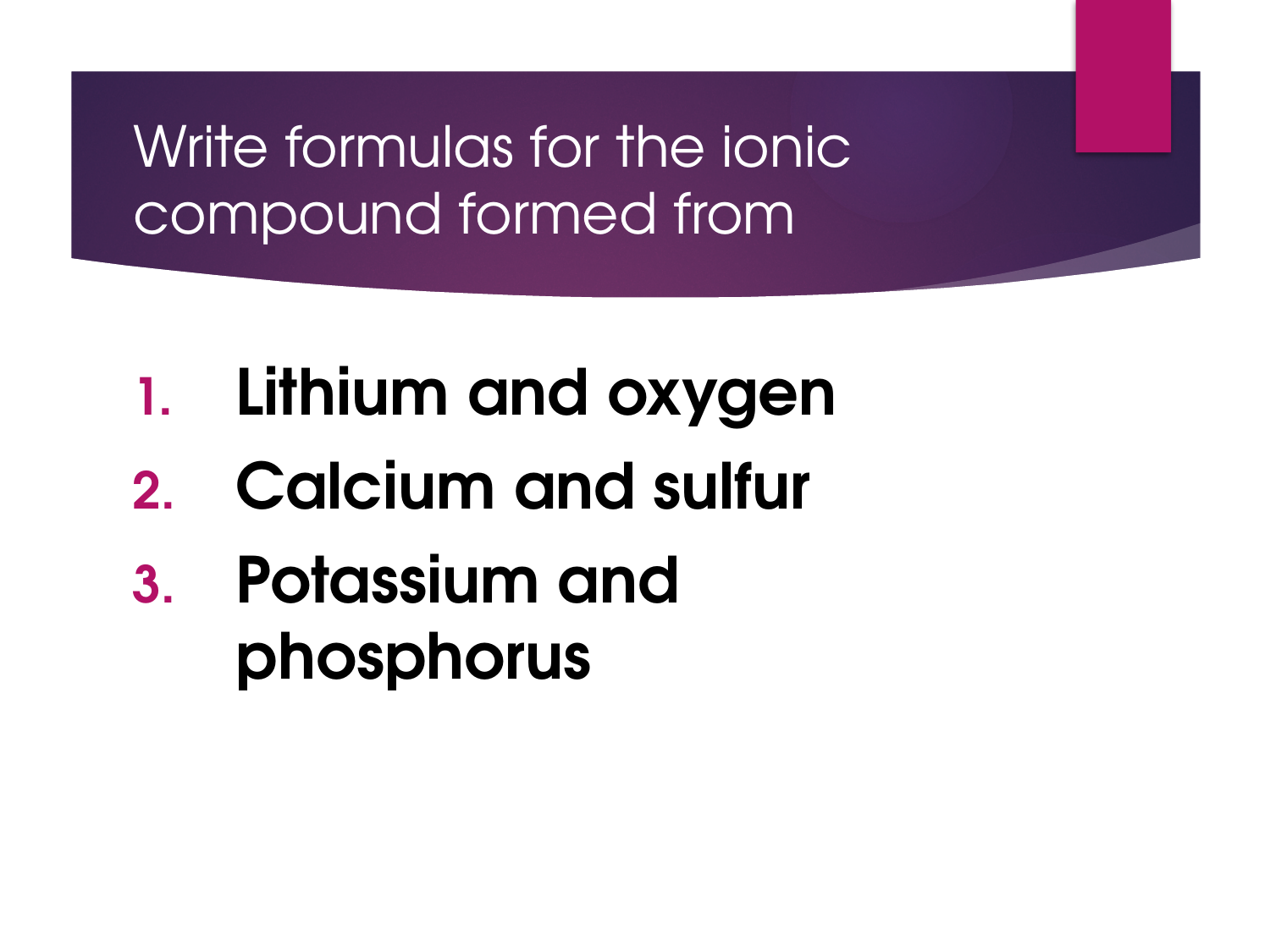

# Write formulas for the ionic compound formed from
Lithium and oxygen
Calcium and sulfur
Potassium and phosphorus